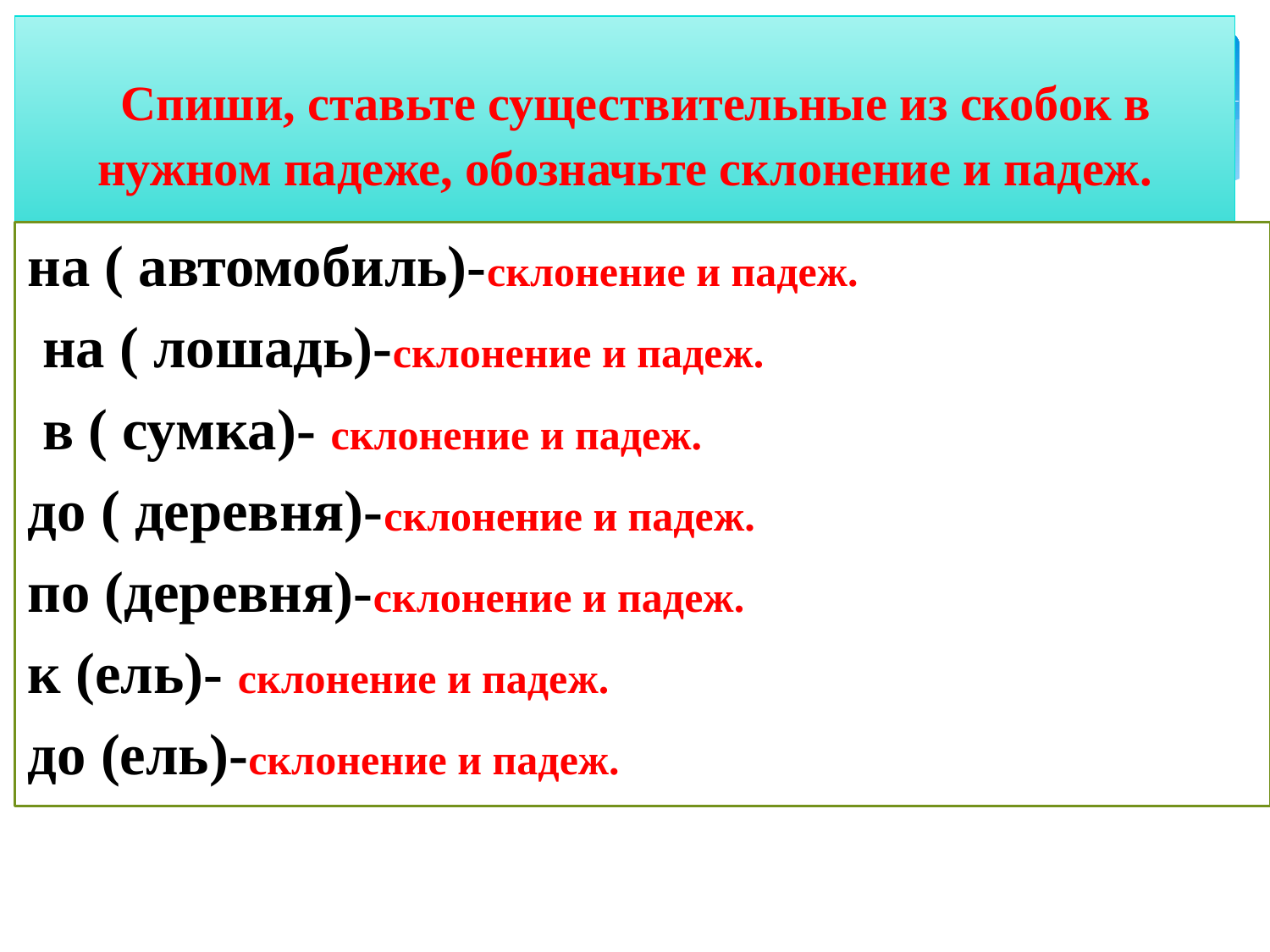

Спиши, ставьте существительные из скобок в нужном падеже, обозначьте склонение и падеж.
на ( автомобиль)-склонение и падеж.
 на ( лошадь)-склонение и падеж.
 в ( сумка)- склонение и падеж.
до ( деревня)-склонение и падеж.
по (деревня)-склонение и падеж.
к (ель)- склонение и падеж.
до (ель)-склонение и падеж.